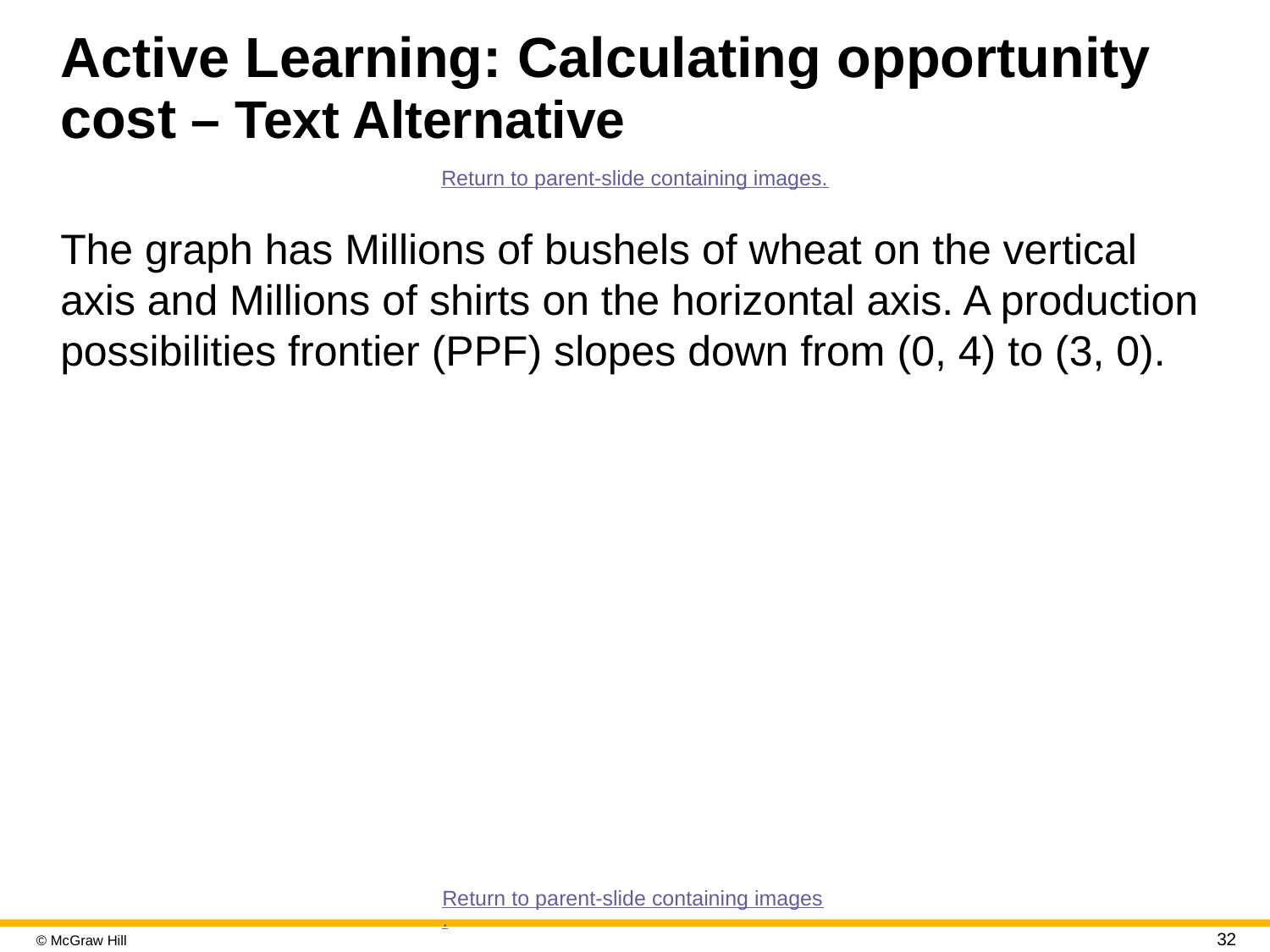

# Active Learning: Calculating opportunity cost – Text Alternative
Return to parent-slide containing images.
The graph has Millions of bushels of wheat on the vertical axis and Millions of shirts on the horizontal axis. A production possibilities frontier (PPF) slopes down from (0, 4) to (3, 0).
Return to parent-slide containing images.